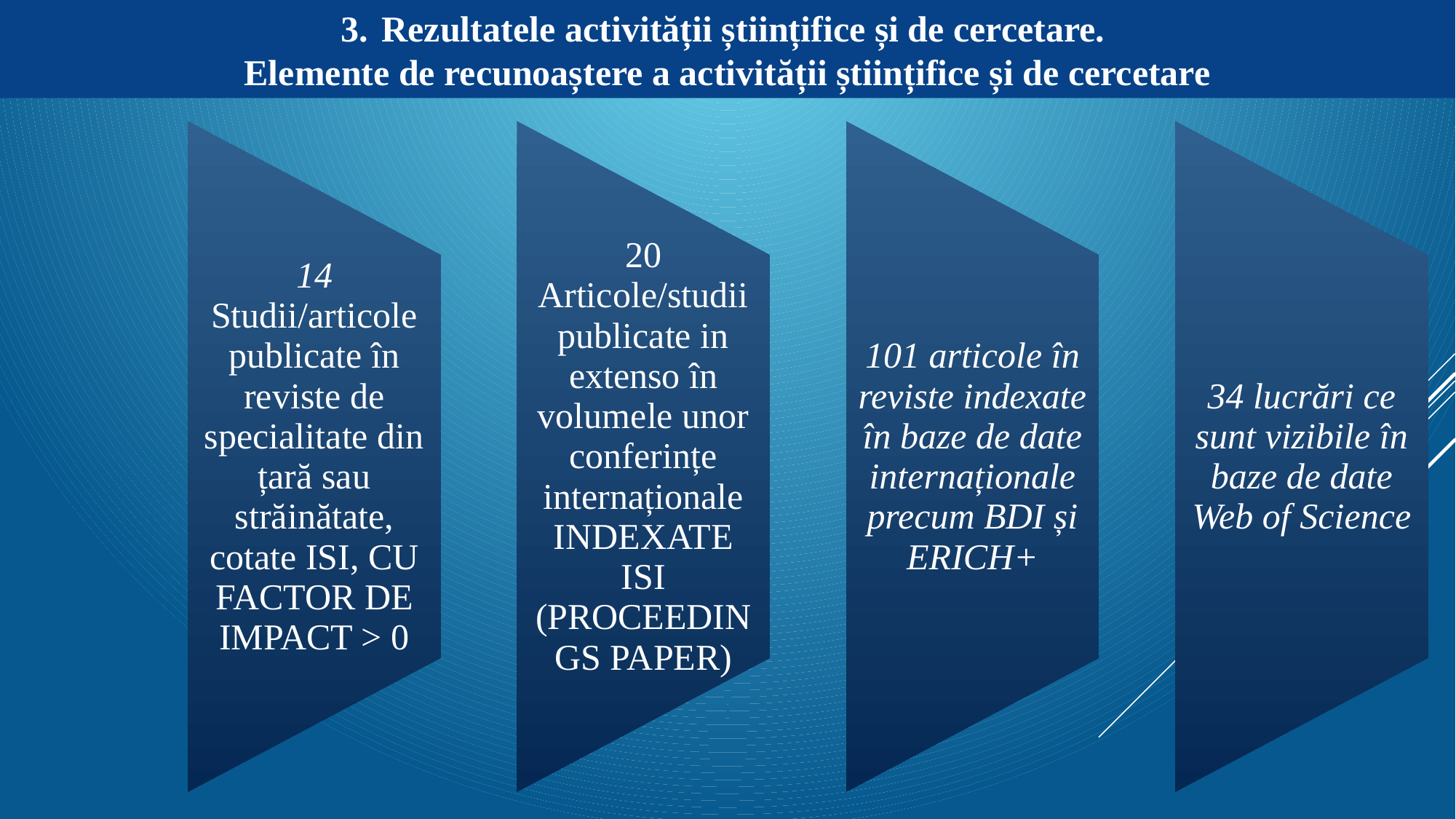

Rezultatele activității științifice și de cercetare.
Elemente de recunoaștere a activității științifice și de cercetare
34 lucrări ce sunt vizibile în baze de date Web of Science
14 Studii/articole publicate în reviste de specialitate din țară sau străinătate, cotate ISI, CU FACTOR DE IMPACT > 0
101 articole în reviste indexate în baze de date internaționale precum BDI și ERICH+
20 Articole/studii publicate in extenso în volumele unor conferințe internaționale INDEXATE ISI (PROCEEDINGS PAPER)